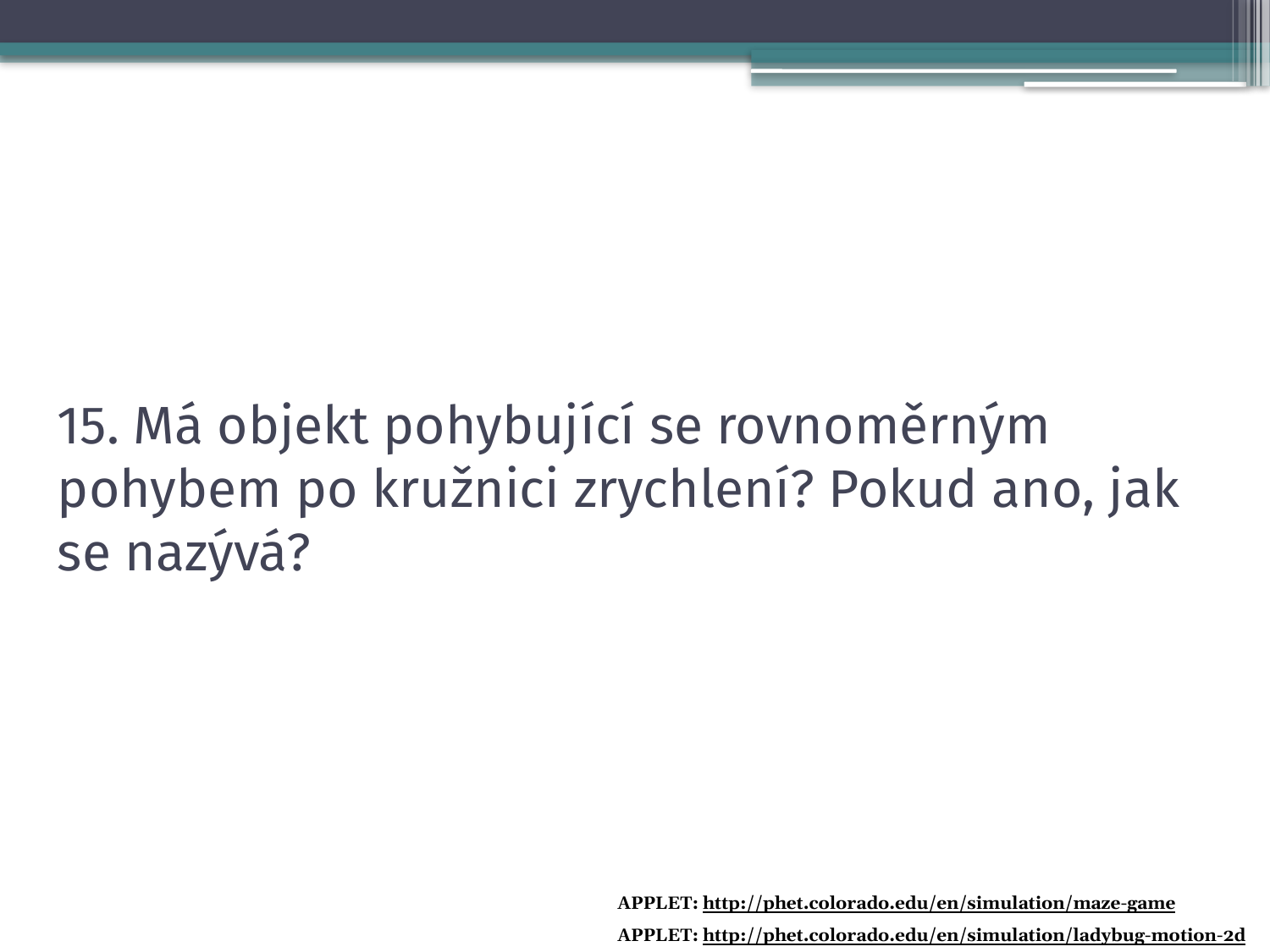

# 15. Má objekt pohybující se rovnoměrným pohybem po kružnici zrychlení? Pokud ano, jak se nazývá?
APPLET: http://phet.colorado.edu/en/simulation/maze-game
APPLET: http://phet.colorado.edu/en/simulation/ladybug-motion-2d